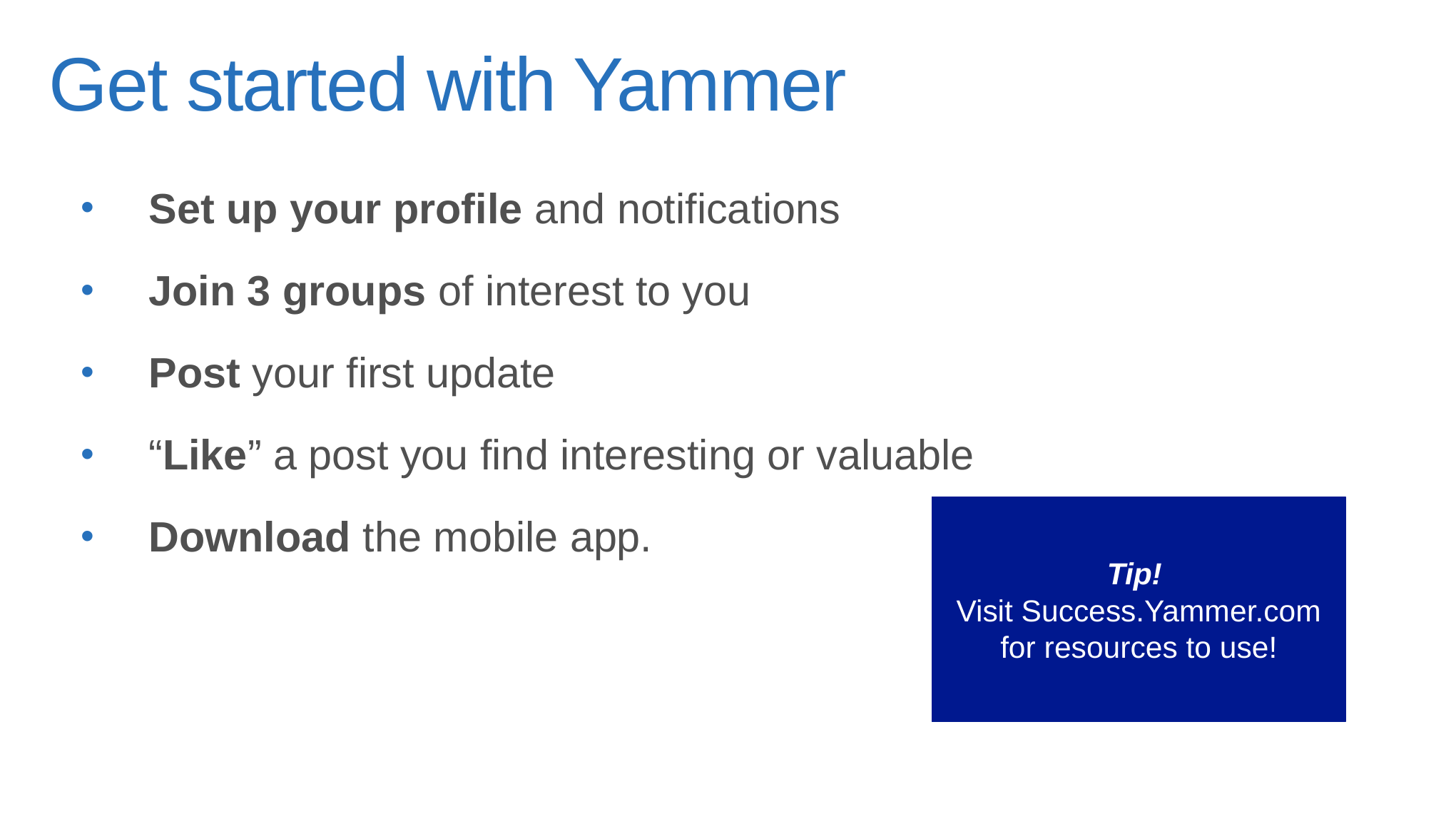

# Get started with Yammer
Set up your profile and notifications
Join 3 groups of interest to you
Post your first update
“Like” a post you find interesting or valuable
Download the mobile app.
Tip!
Visit Success.Yammer.com for resources to use!